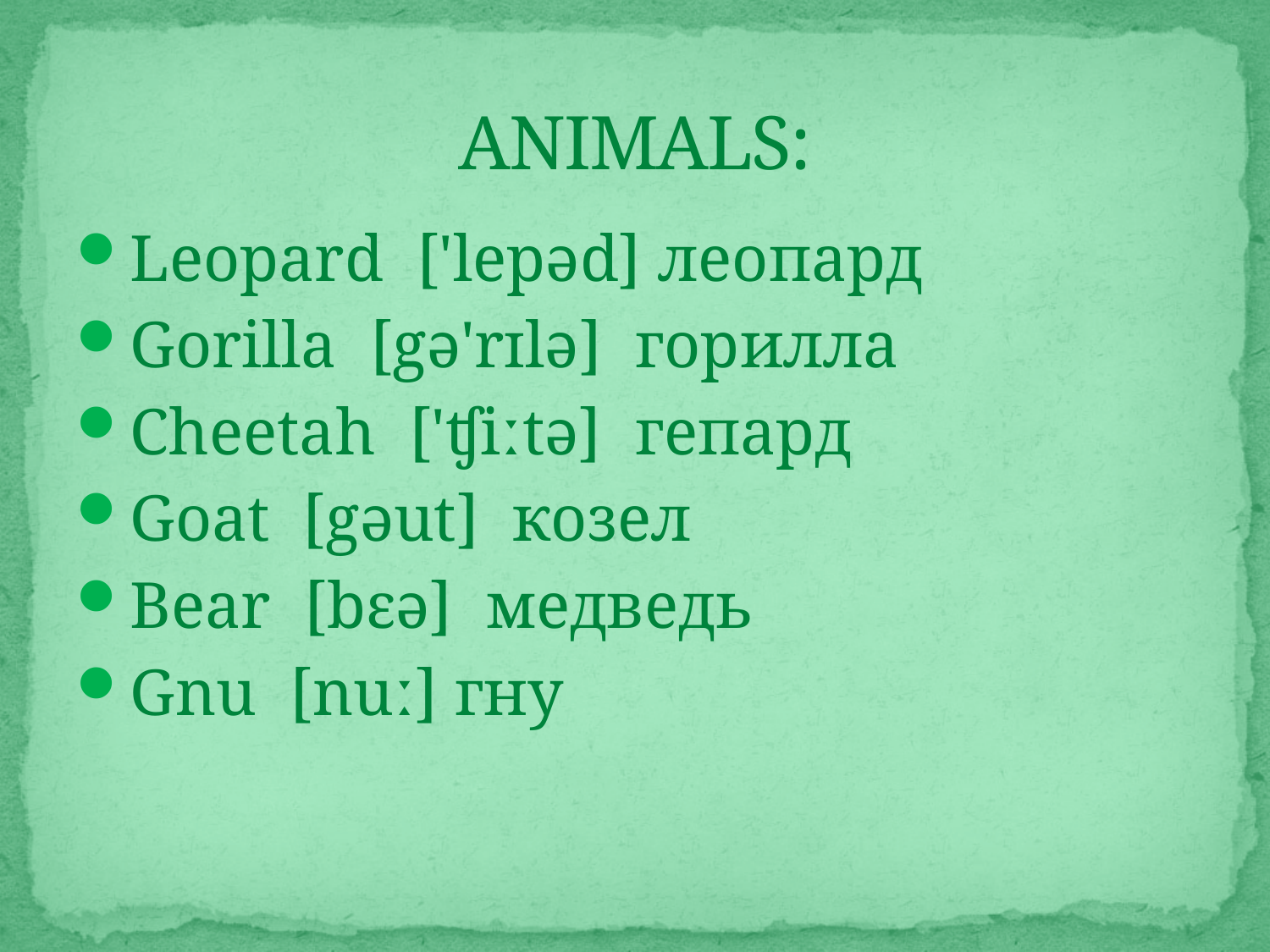

# ANIMALS:
Leopard  ['lepəd] леопард
Gorilla  [gə'rɪlə]  горилла
Cheetah  ['ʧiːtə]  гепард
Goat  [gəut]  козел
Bear  [bɛə]  медведь
Gnu  [nuː] гну